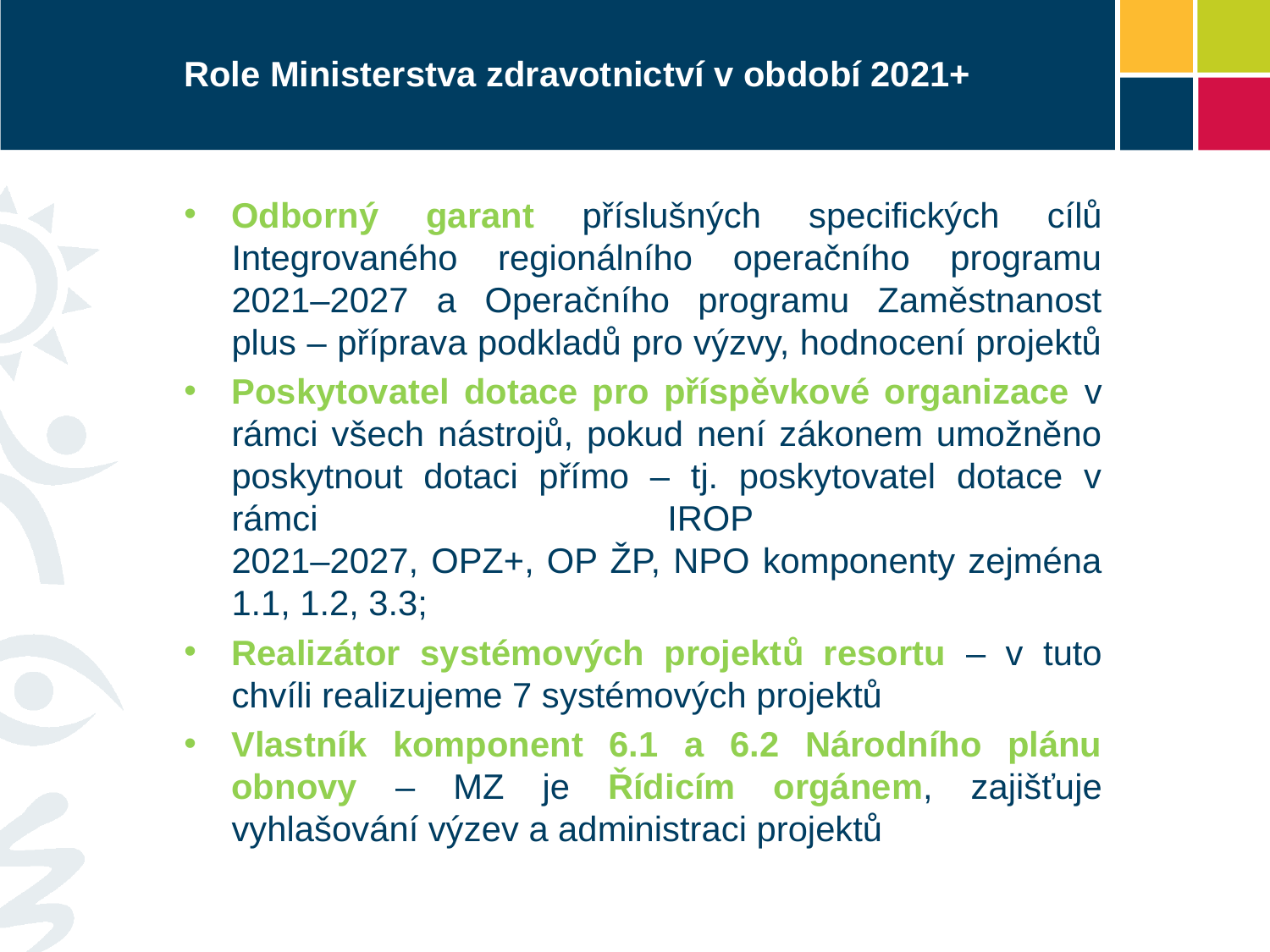

# Role Ministerstva zdravotnictví v období 2021+
Odborný garant příslušných specifických cílů Integrovaného regionálního operačního programu 2021–2027 a Operačního programu Zaměstnanost plus – příprava podkladů pro výzvy, hodnocení projektů
Poskytovatel dotace pro příspěvkové organizace v rámci všech nástrojů, pokud není zákonem umožněno poskytnout dotaci přímo – tj. poskytovatel dotace v rámci IROP
2021–2027, OPZ+, OP ŽP, NPO komponenty zejména 1.1, 1.2, 3.3;
Realizátor systémových projektů resortu – v tuto chvíli realizujeme 7 systémových projektů
Vlastník komponent 6.1 a 6.2 Národního plánu obnovy – MZ je Řídicím orgánem, zajišťuje vyhlašování výzev a administraci projektů